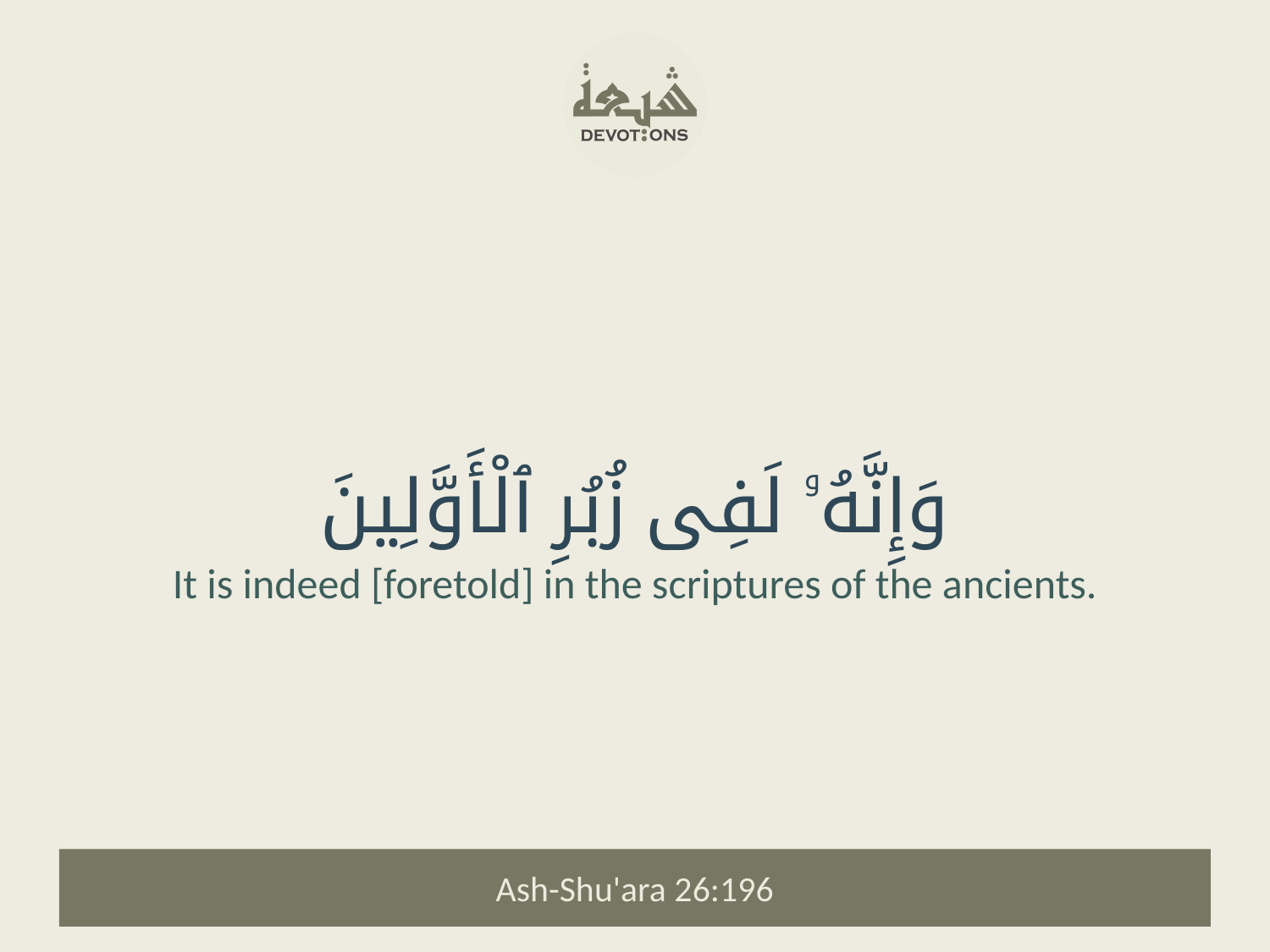

وَإِنَّهُۥ لَفِى زُبُرِ ٱلْأَوَّلِينَ
It is indeed [foretold] in the scriptures of the ancients.
Ash-Shu'ara 26:196